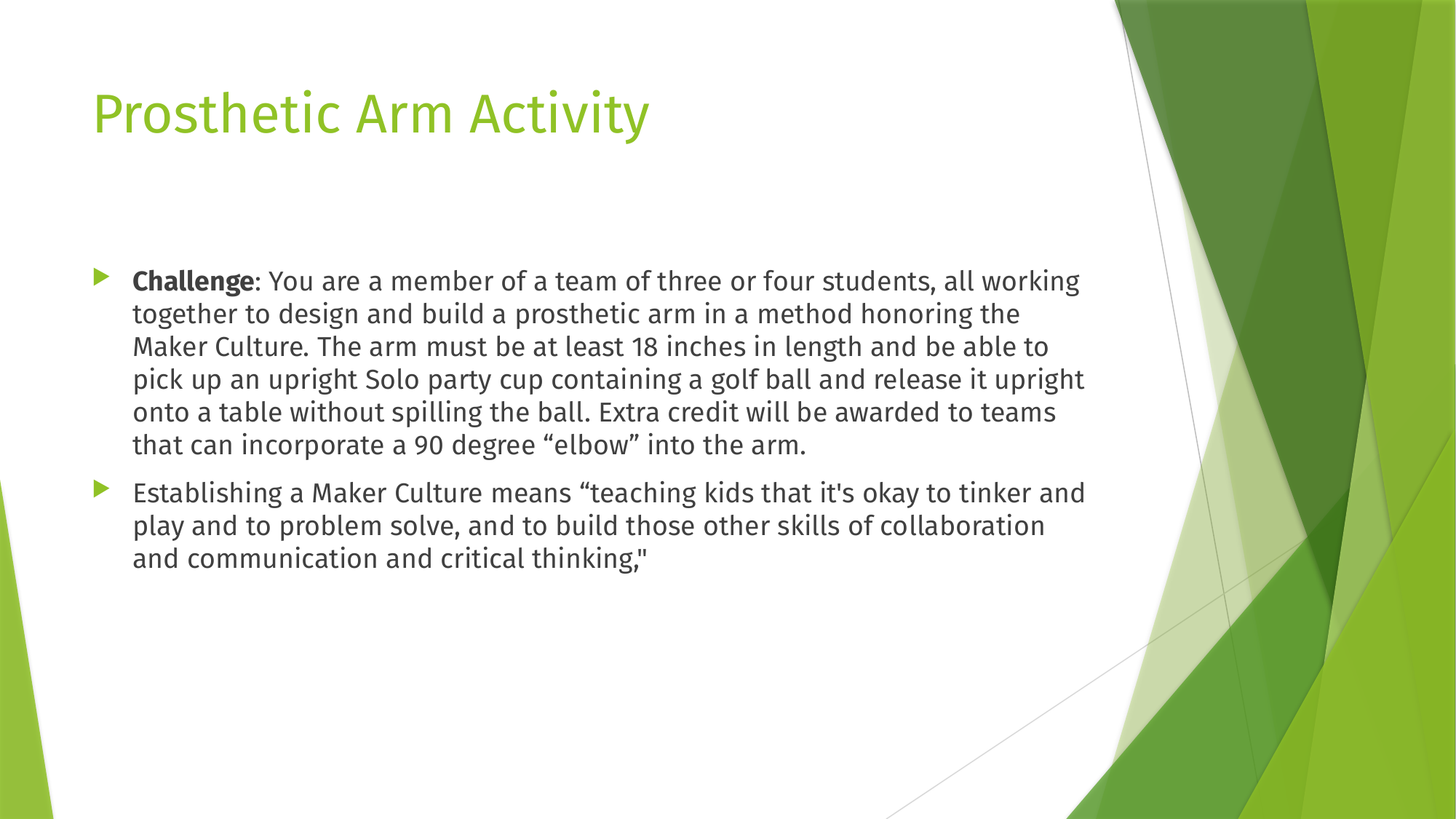

# Prosthetic Arm Activity
Challenge: You are a member of a team of three or four students, all working together to design and build a prosthetic arm in a method honoring the Maker Culture. The arm must be at least 18 inches in length and be able to pick up an upright Solo party cup containing a golf ball and release it upright onto a table without spilling the ball. Extra credit will be awarded to teams that can incorporate a 90 degree “elbow” into the arm.
Establishing a Maker Culture means “teaching kids that it's okay to tinker and play and to problem solve, and to build those other skills of collaboration and communication and critical thinking,"